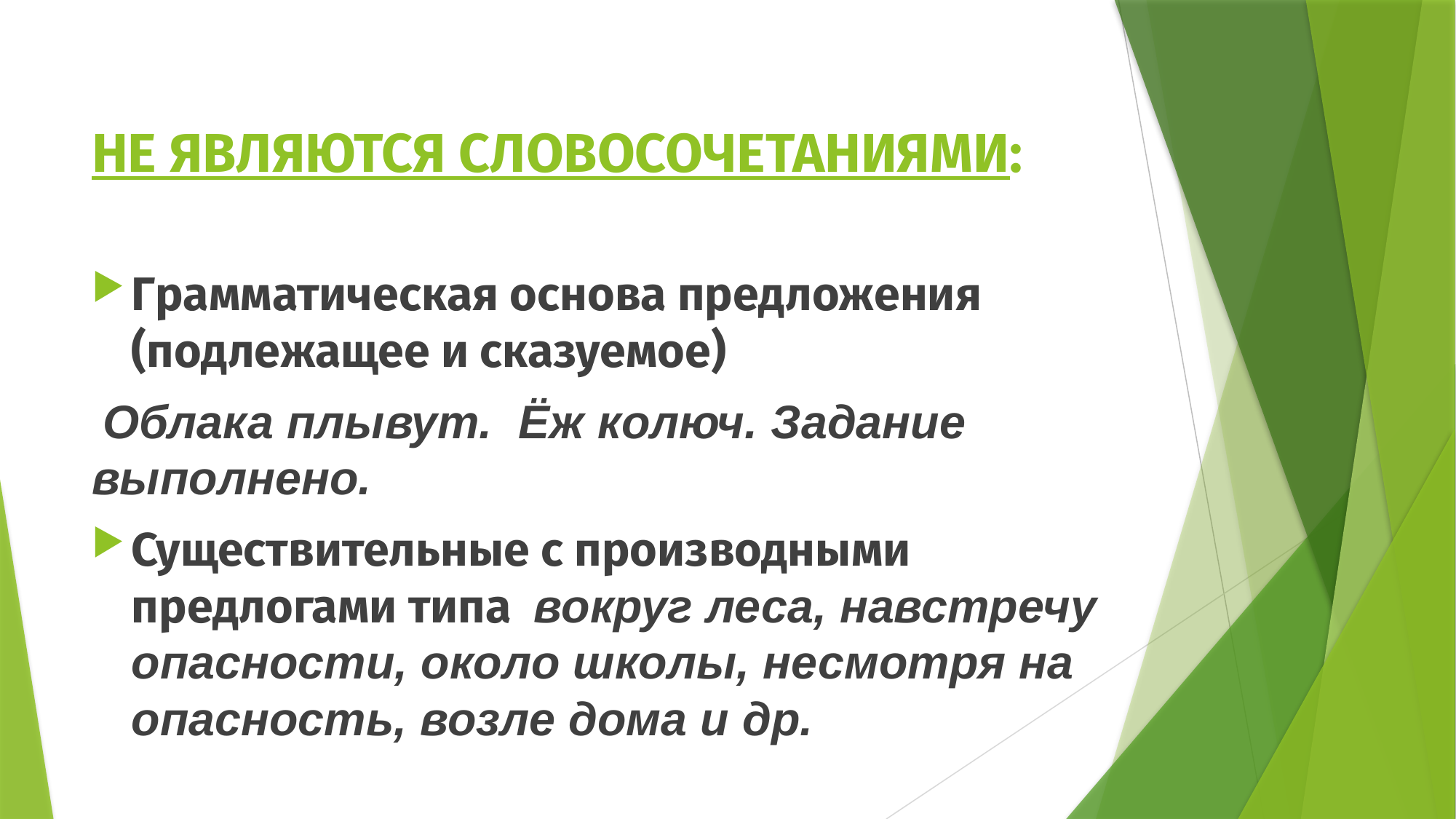

# НЕ ЯВЛЯЮТСЯ СЛОВОСОЧЕТАНИЯМИ:
Грамматическая основа предложения (подлежащее и сказуемое)
 Облака плывут.  Ёж колюч. Задание выполнено.
Существительные с производными предлогами типа  вокруг леса, навстречу опасности, около школы, несмотря на опасность, возле дома и др.